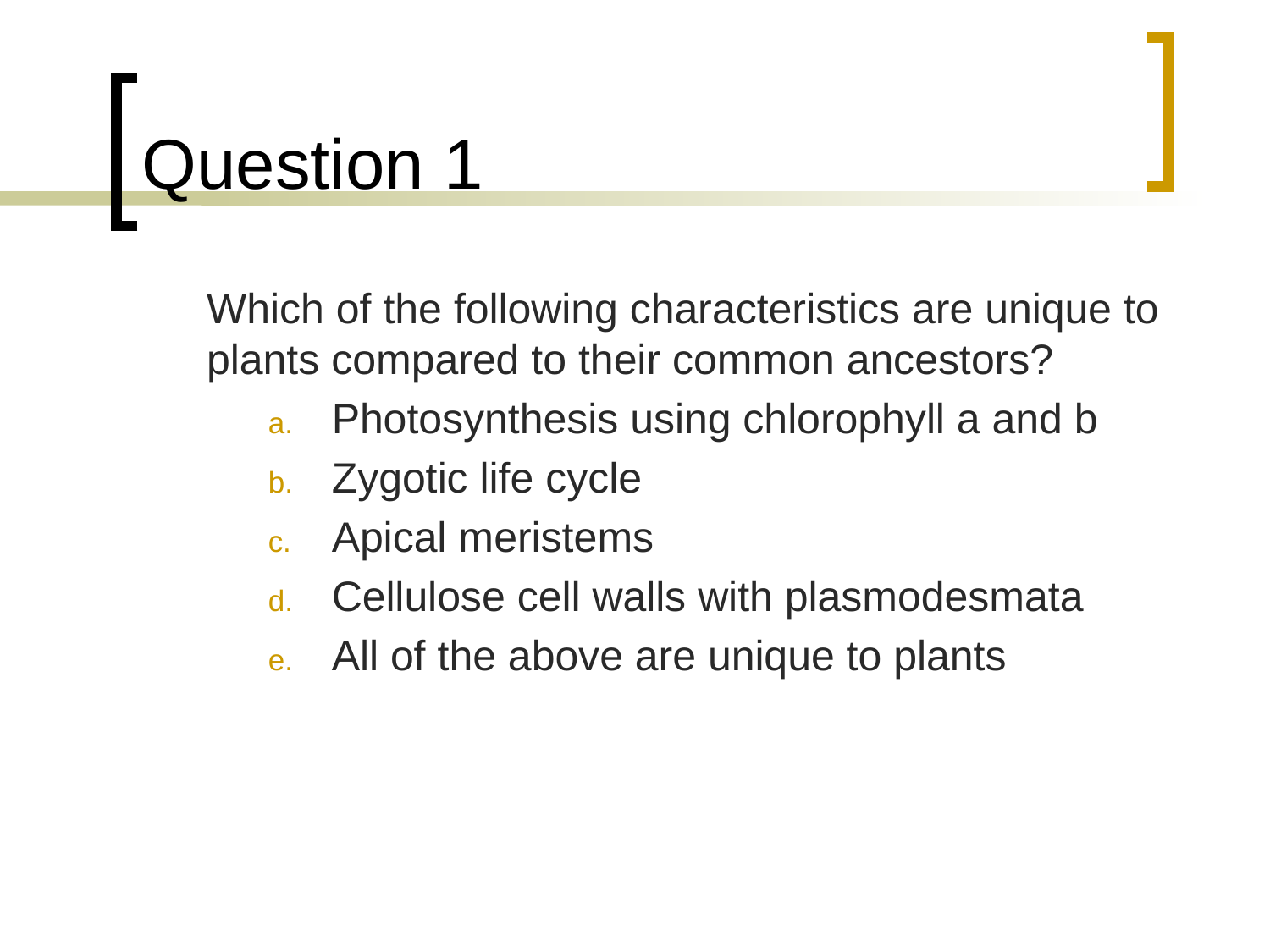

# Question 1
	Which of the following characteristics are unique to plants compared to their common ancestors?
Photosynthesis using chlorophyll a and b
Zygotic life cycle
Apical meristems
Cellulose cell walls with plasmodesmata
All of the above are unique to plants